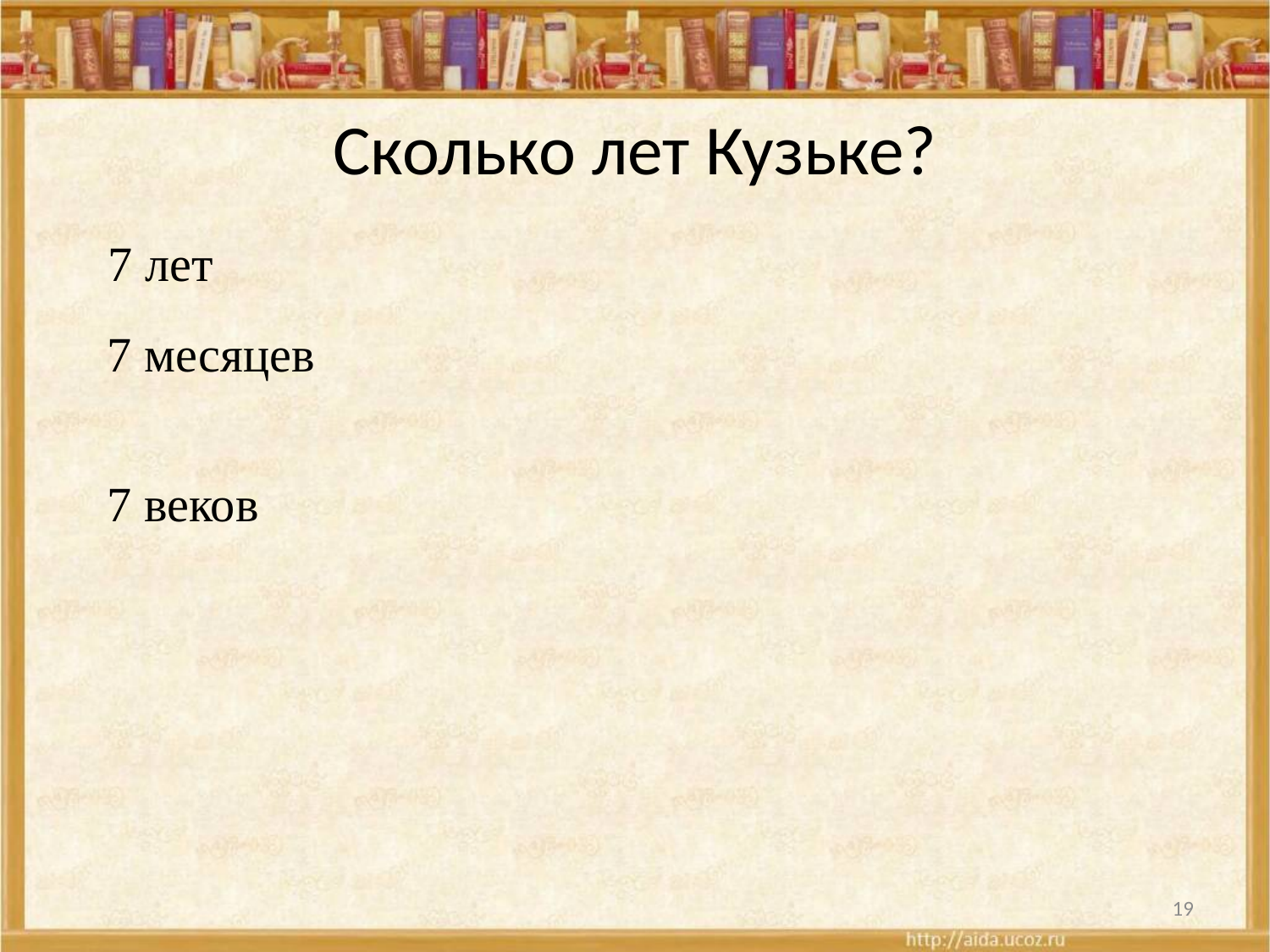

# Сколько лет Кузьке?
7 лет
7 месяцев
7 веков
19